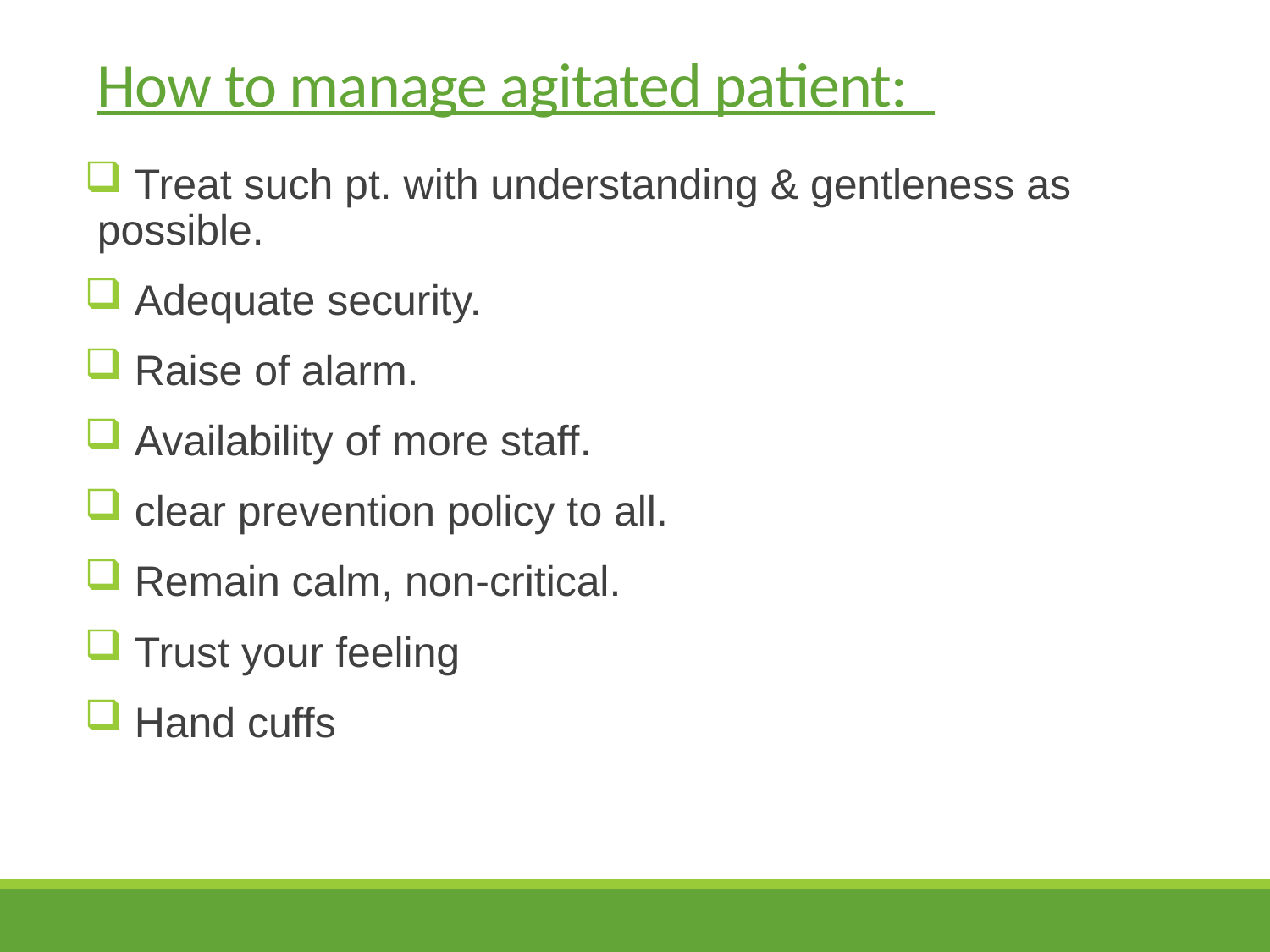

# How to manage agitated patient:
 Treat such pt. with understanding & gentleness as possible.
 Adequate security.
 Raise of alarm.
 Availability of more staff.
 clear prevention policy to all.
 Remain calm, non-critical.
 Trust your feeling
 Hand cuffs